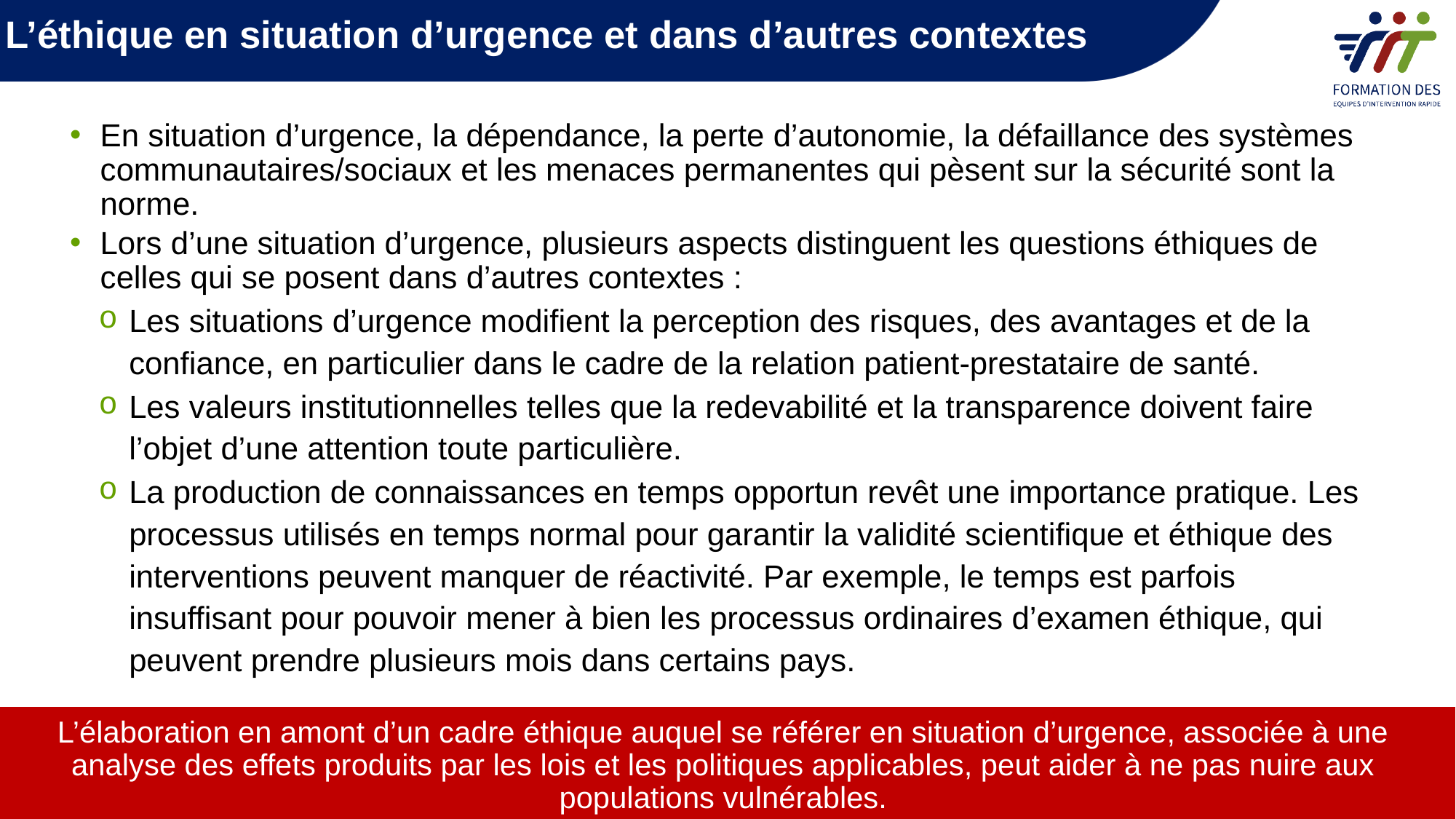

L’éthique en situation d’urgence et dans d’autres contextes
En situation d’urgence, la dépendance, la perte d’autonomie, la défaillance des systèmes communautaires/sociaux et les menaces permanentes qui pèsent sur la sécurité sont la norme.
Lors d’une situation d’urgence, plusieurs aspects distinguent les questions éthiques de celles qui se posent dans d’autres contextes :
Les situations d’urgence modifient la perception des risques, des avantages et de la confiance, en particulier dans le cadre de la relation patient-prestataire de santé.
Les valeurs institutionnelles telles que la redevabilité et la transparence doivent faire l’objet d’une attention toute particulière.
La production de connaissances en temps opportun revêt une importance pratique. Les processus utilisés en temps normal pour garantir la validité scientifique et éthique des interventions peuvent manquer de réactivité. Par exemple, le temps est parfois insuffisant pour pouvoir mener à bien les processus ordinaires d’examen éthique, qui peuvent prendre plusieurs mois dans certains pays.

L’élaboration en amont d’un cadre éthique auquel se référer en situation d’urgence, associée à une analyse des effets produits par les lois et les politiques applicables, peut aider à ne pas nuire aux populations vulnérables.
7